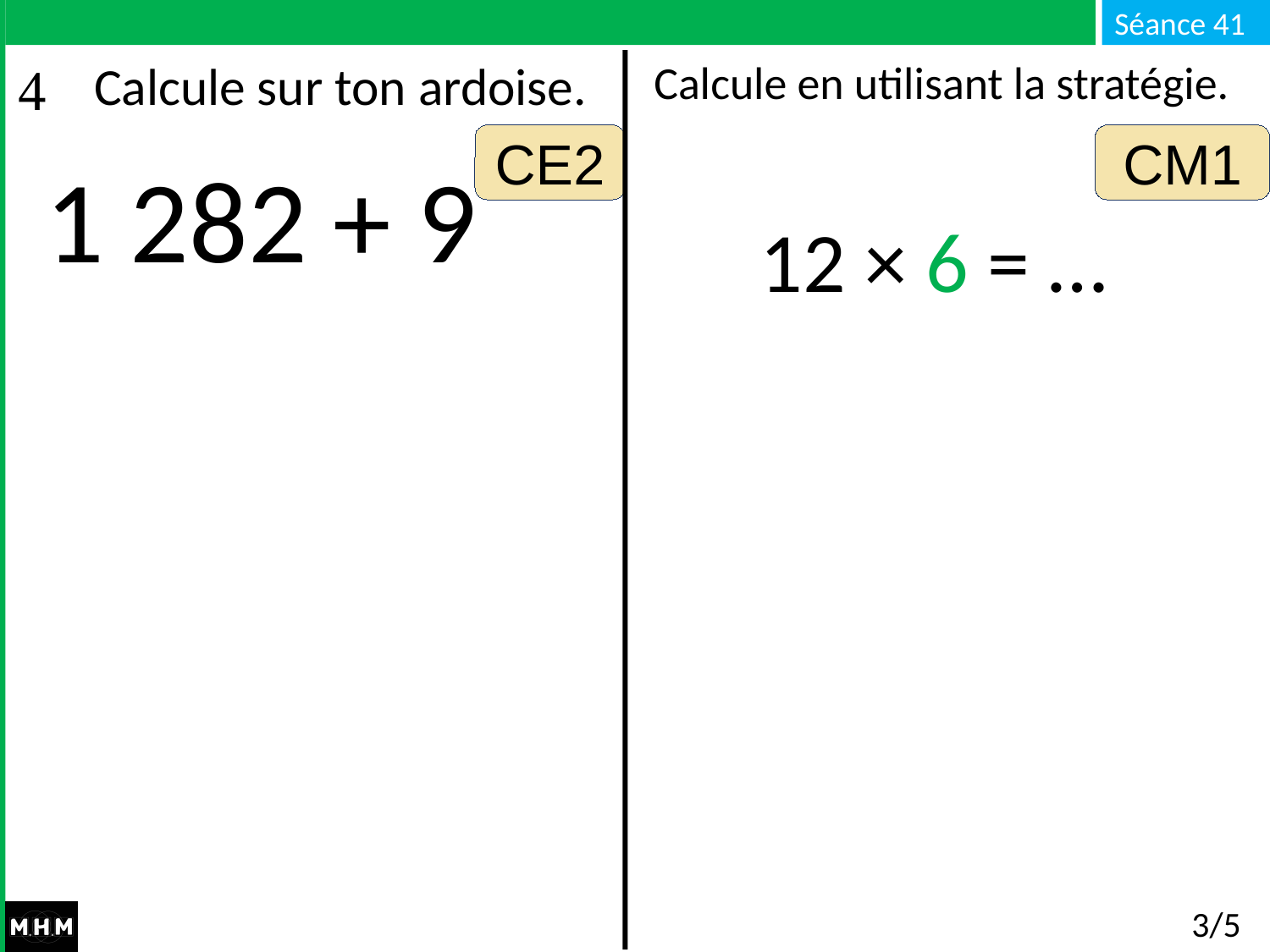

Calcule en utilisant la stratégie.

# Calcule sur ton ardoise.
CE2
CM1
1 282 + 9
12 × 6 = …
3/5